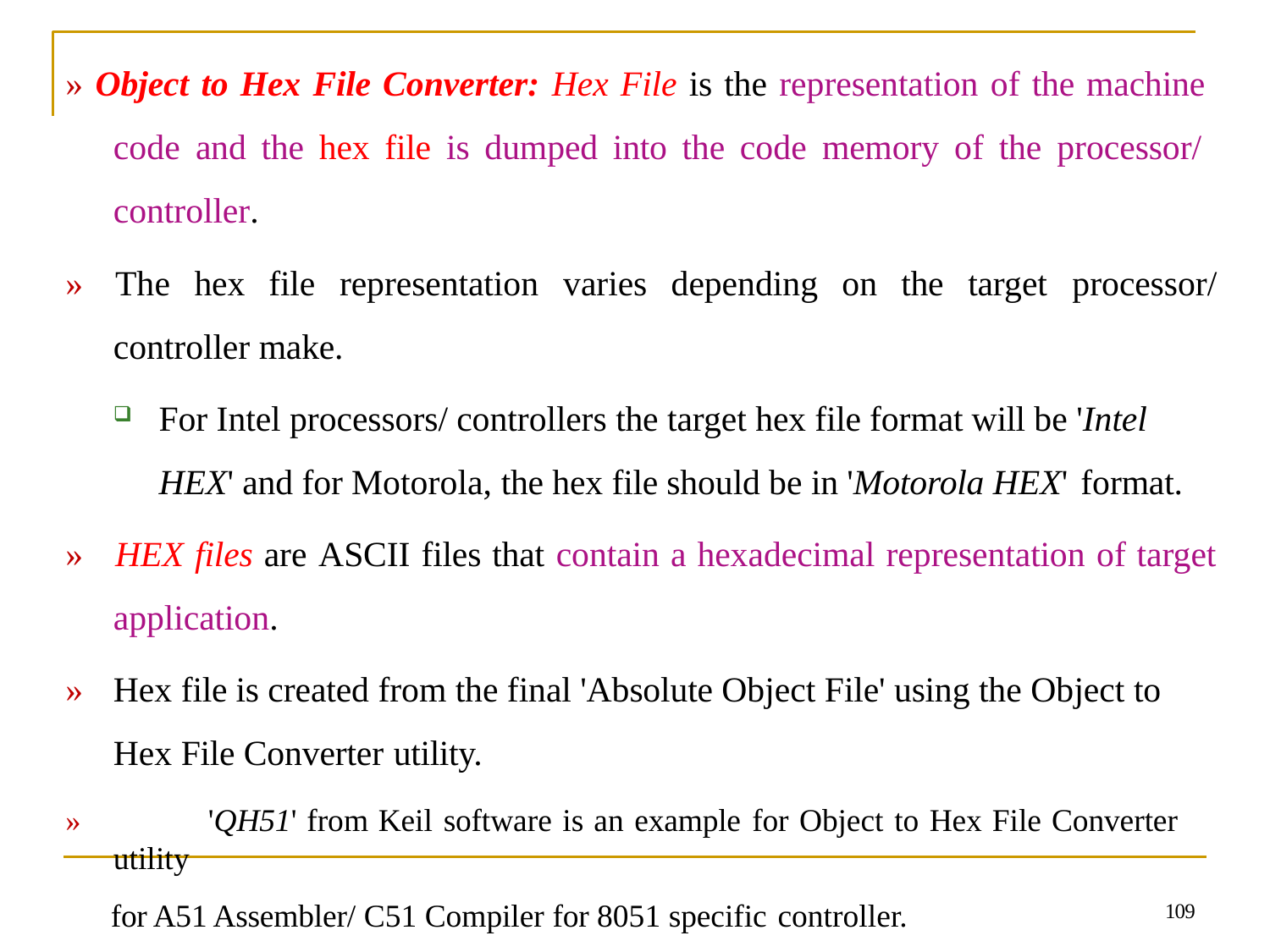

# » Object to Hex File Converter: Hex File is the representation of the machine  code and the hex file is dumped into the code memory of the processor/  controller.
»	The	hex	file	representation	varies	depending	on	the	target	processor/
controller make.
For Intel processors/ controllers the target hex file format will be 'Intel  HEX' and for Motorola, the hex file should be in 'Motorola HEX' format.
»	HEX files are ASCII files that contain a hexadecimal representation of target
application.
»	Hex file is created from the final 'Absolute Object File' using the Object to  Hex File Converter utility.
»	'QH51' from Keil software is an example for Object to Hex File Converter utility
for A51 Assembler/ C51 Compiler for 8051 specific controller.

109